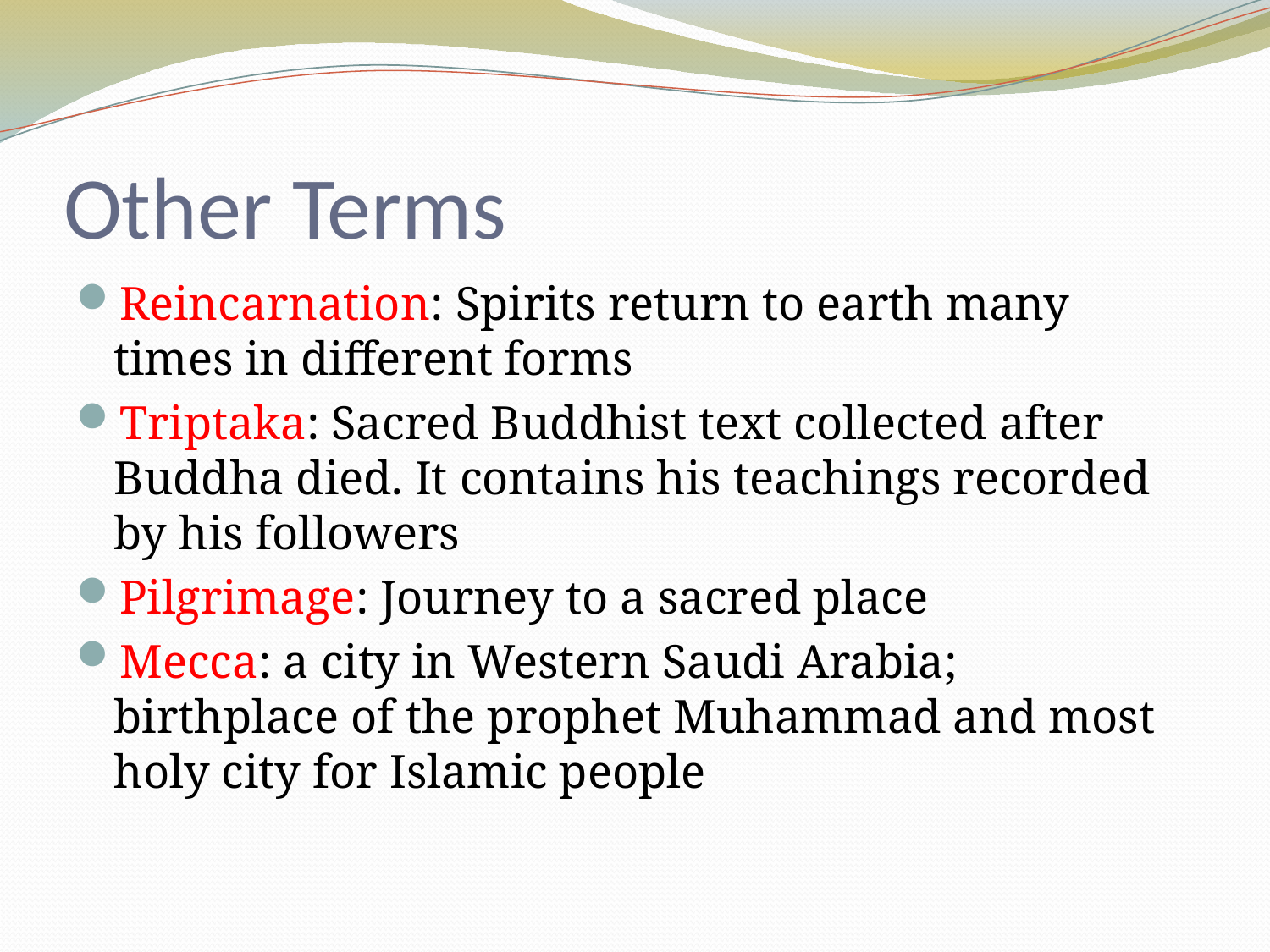

# Other Terms
Reincarnation: Spirits return to earth many times in different forms
Triptaka: Sacred Buddhist text collected after Buddha died. It contains his teachings recorded by his followers
Pilgrimage: Journey to a sacred place
Mecca: a city in Western Saudi Arabia; birthplace of the prophet Muhammad and most holy city for Islamic people